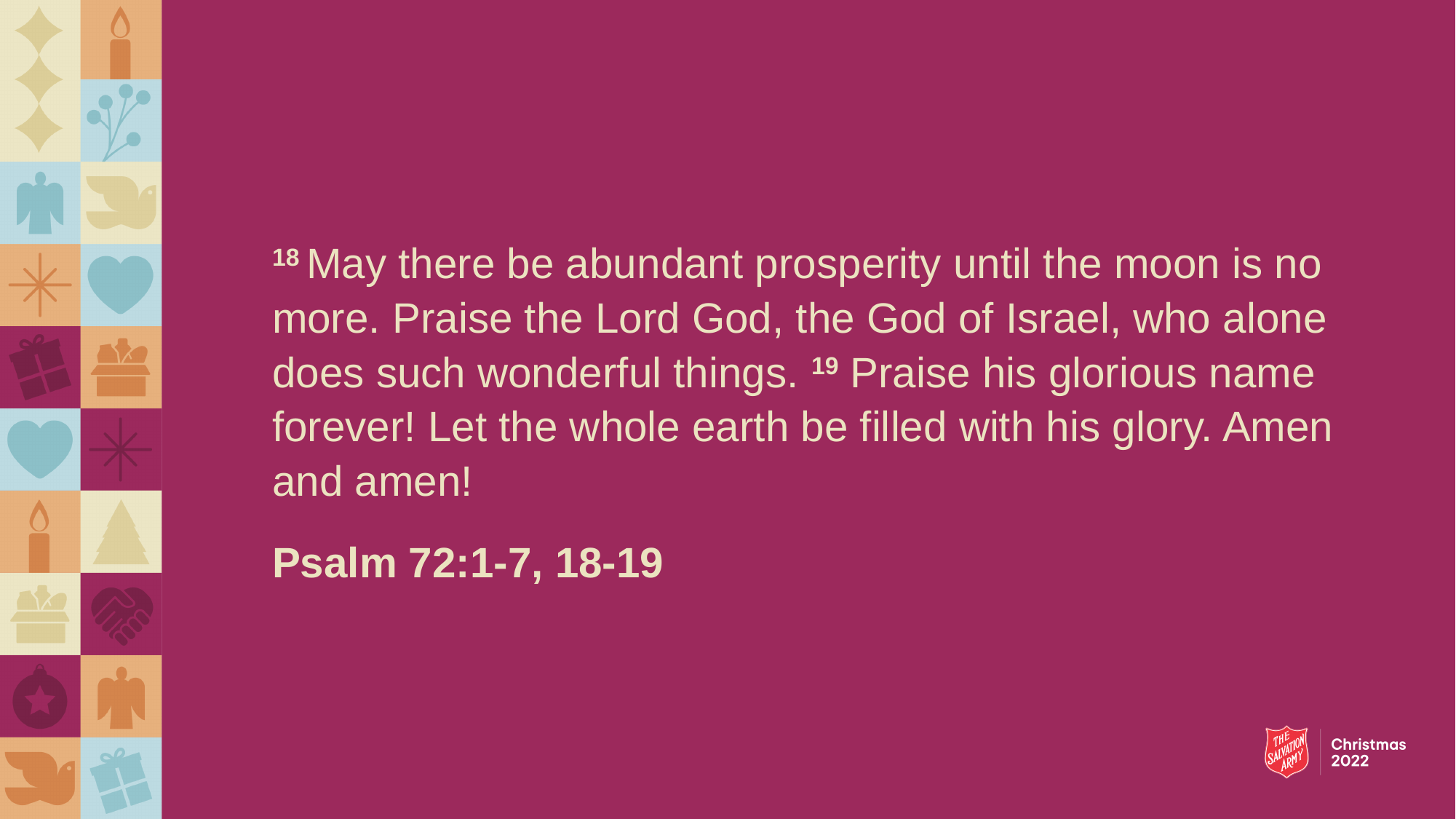

18 May there be abundant prosperity until the moon is no more. Praise the Lord God, the God of Israel, who alone does such wonderful things. 19 Praise his glorious name forever! Let the whole earth be filled with his glory. Amen and amen!
Psalm 72:1-7, 18-19